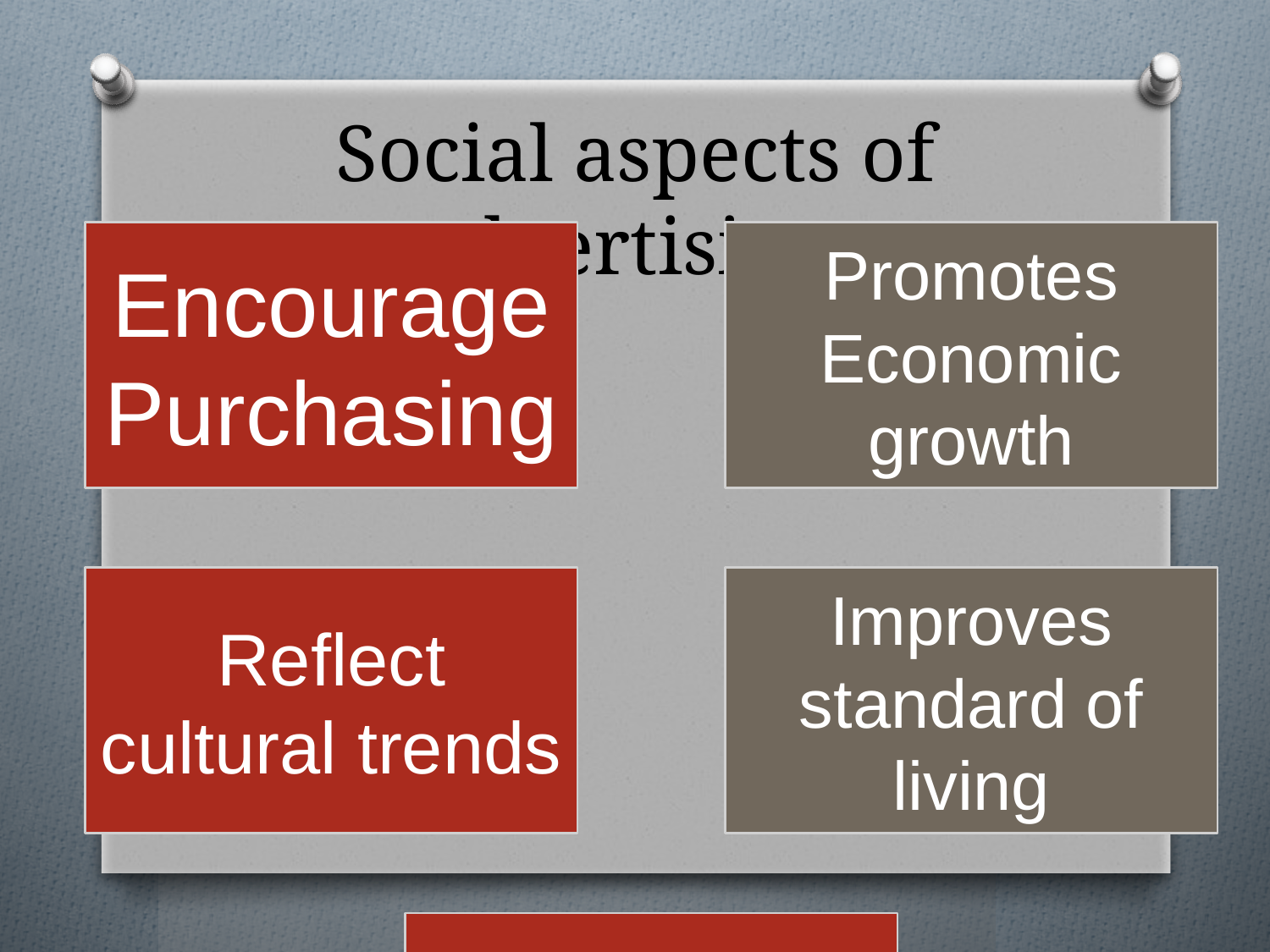

# Social aspects of advertising
Encourage Purchasing
Reflect cultural trends
Improves standard of living